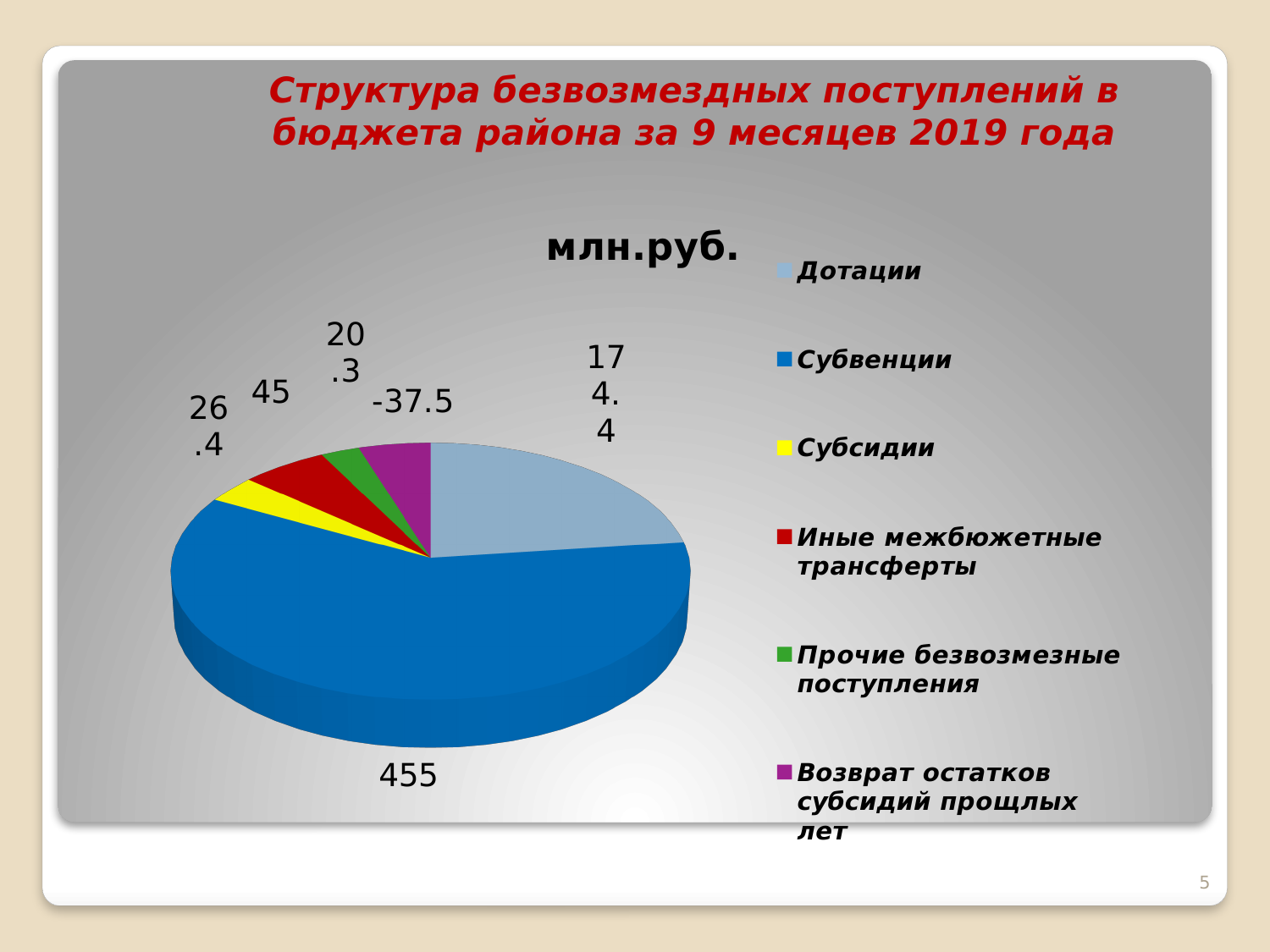

# Структура безвозмездных поступлений в бюджета района за 9 месяцев 2019 года

[unsupported chart]

5